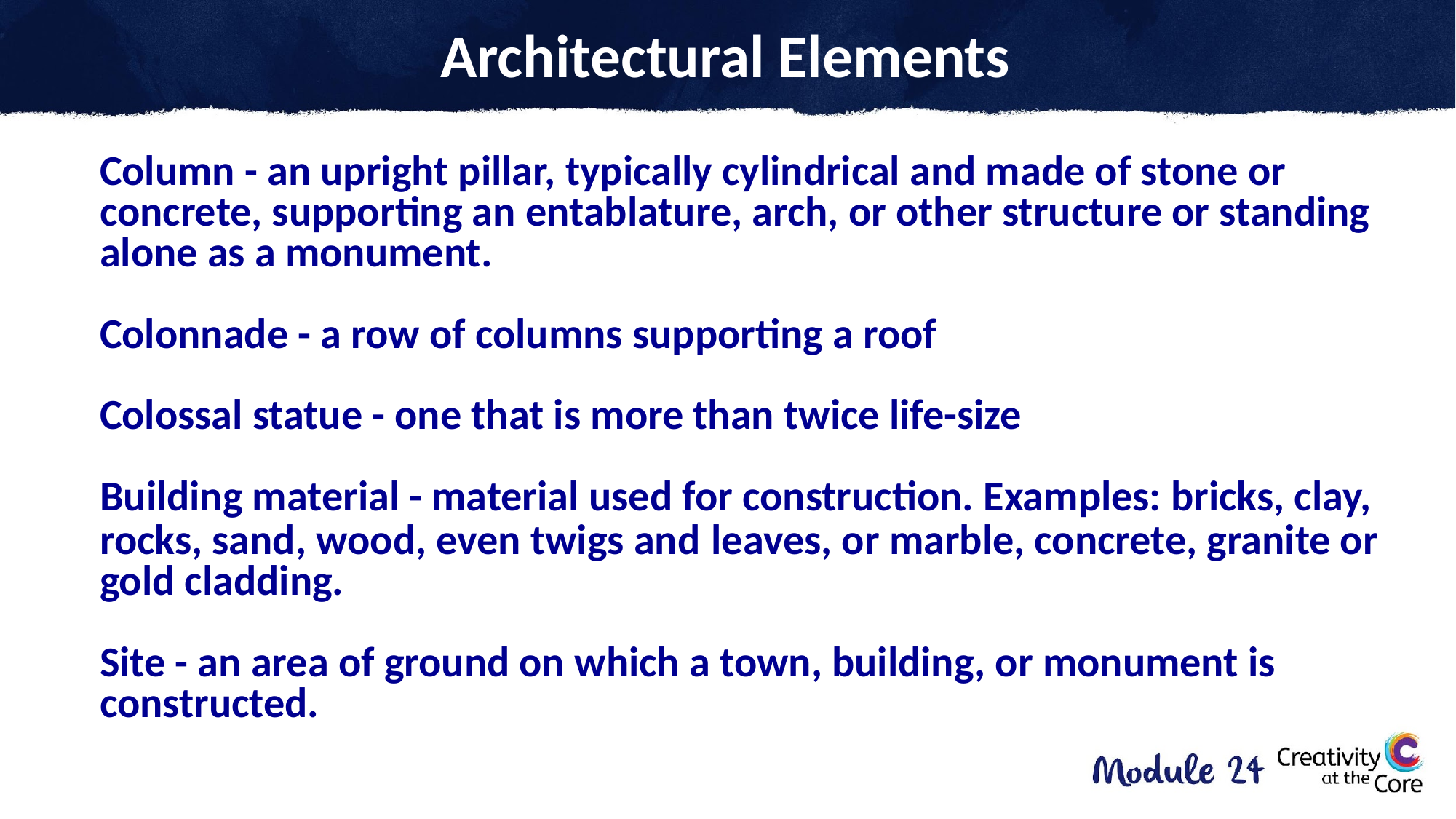

# Architectural Elements
Column - an upright pillar, typically cylindrical and made of stone or
concrete, supporting an entablature, arch, or other structure or standing
alone as a monument.

Colonnade - a row of columns supporting a roof

Colossal statue - one that is more than twice life-size

Building material - material used for construction. Examples: bricks, clay,
rocks, sand, wood, even twigs and leaves, or marble, concrete, granite or
gold cladding.

Site - an area of ground on which a town, building, or monument is
constructed.